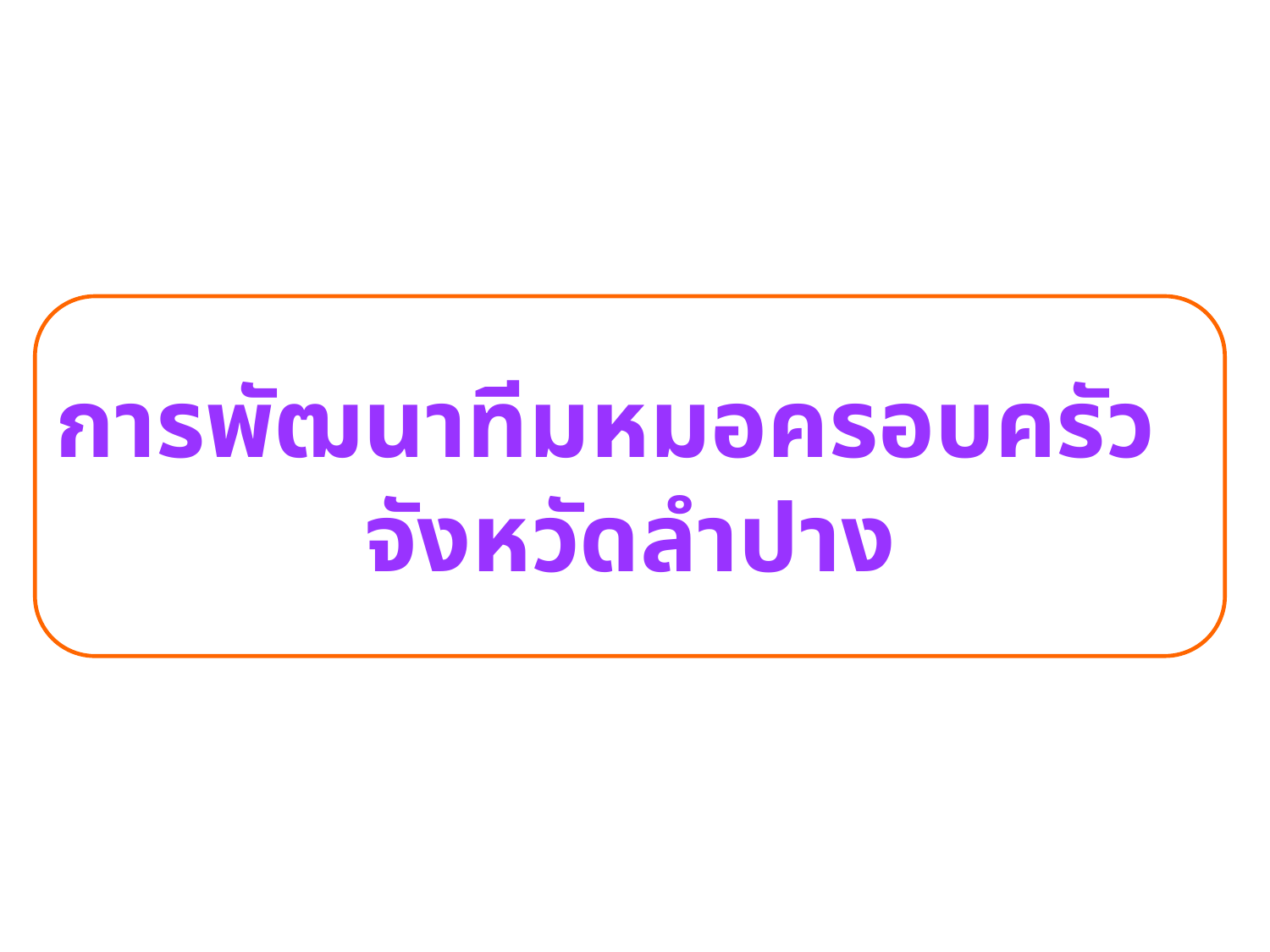

การพัฒนาทีมหมอครอบครัว
จังหวัดลำปาง